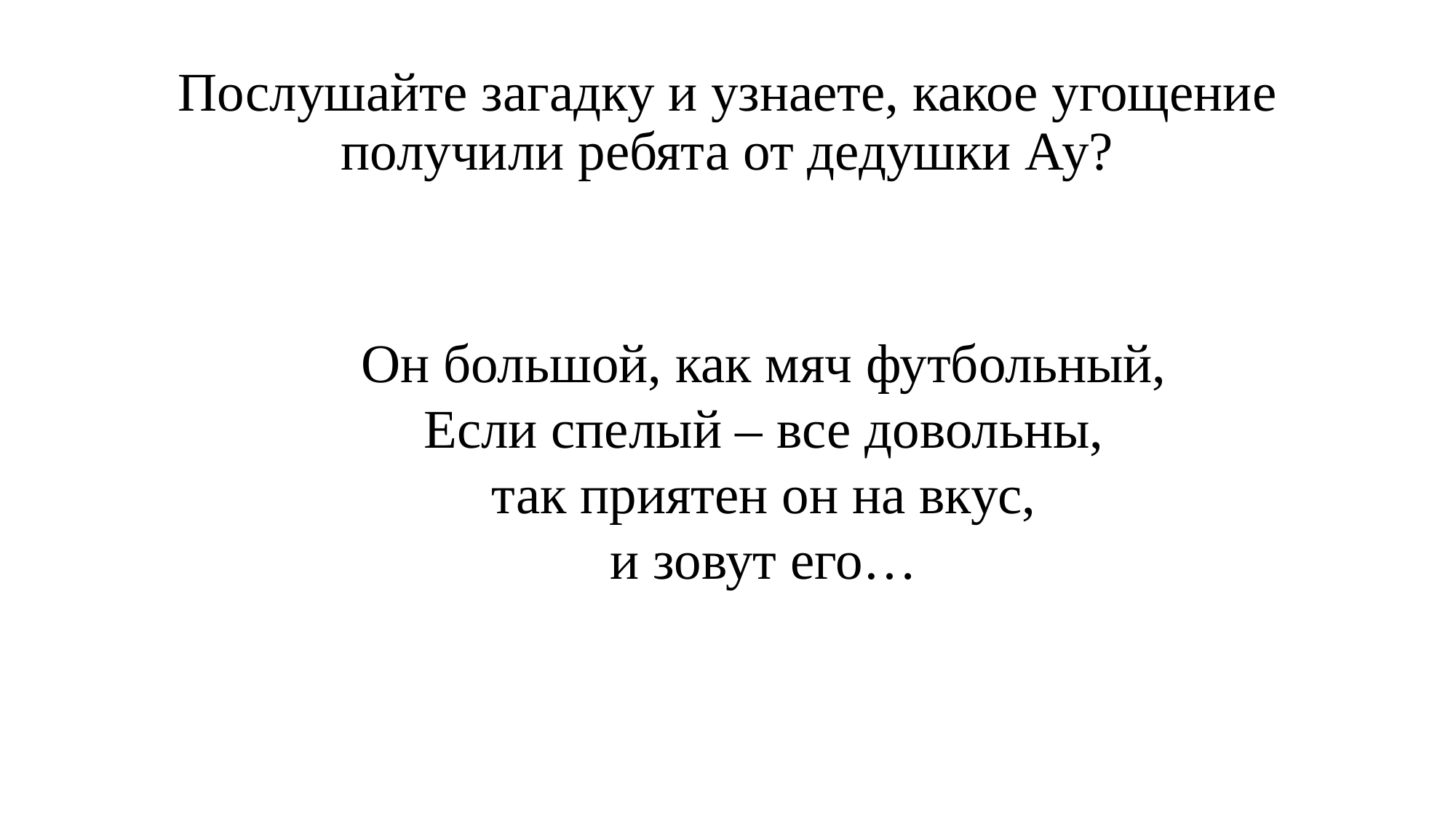

# Послушайте загадку и узнаете, какое угощение получили ребята от дедушки Ау?
Он большой, как мяч футбольный,
Если спелый – все довольны,
так приятен он на вкус,
и зовут его…